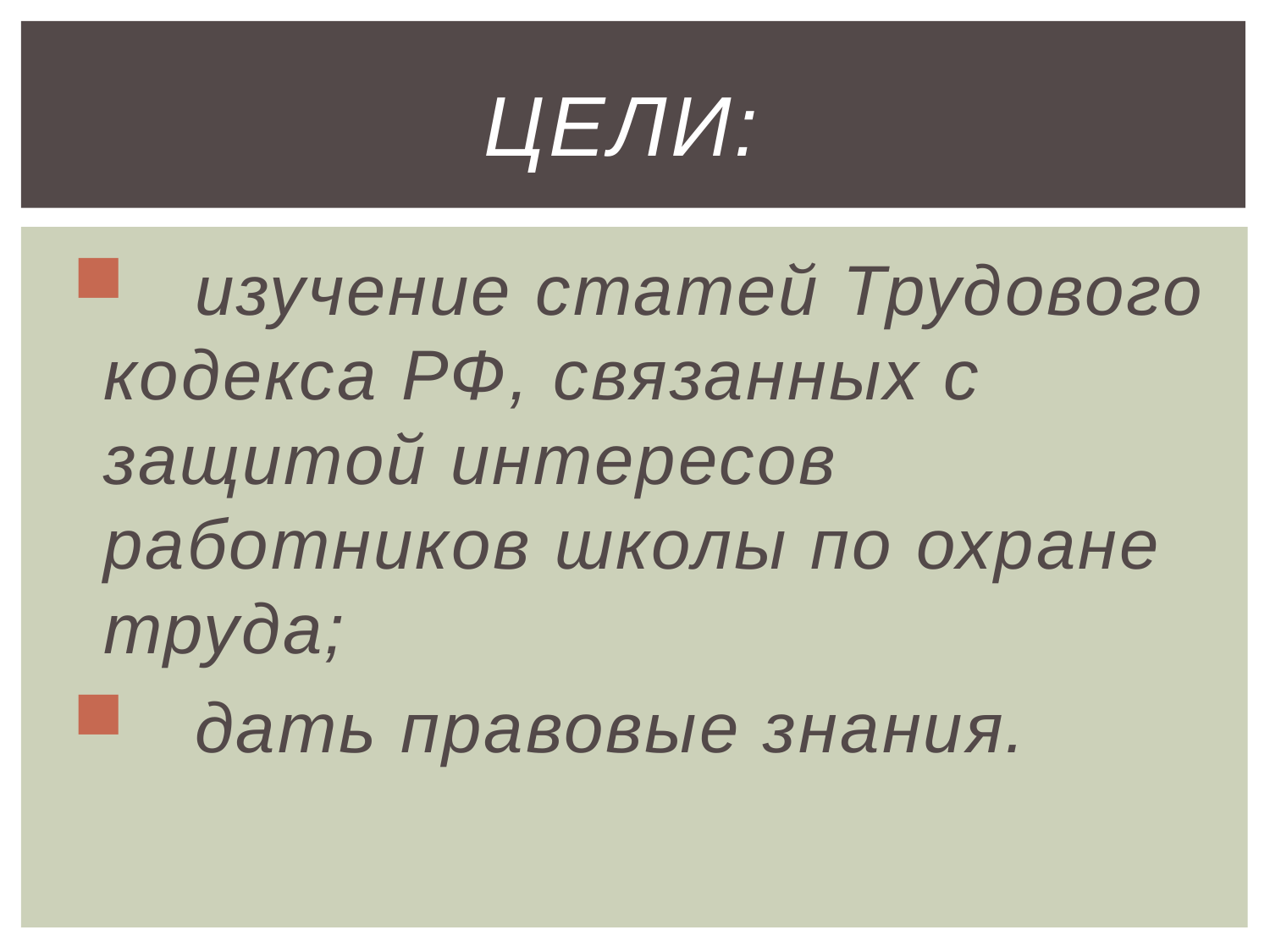

# Цели:
   изучение статей Трудового кодекса РФ, связанных с защитой интересов работников школы по охране труда;
   дать правовые знания.